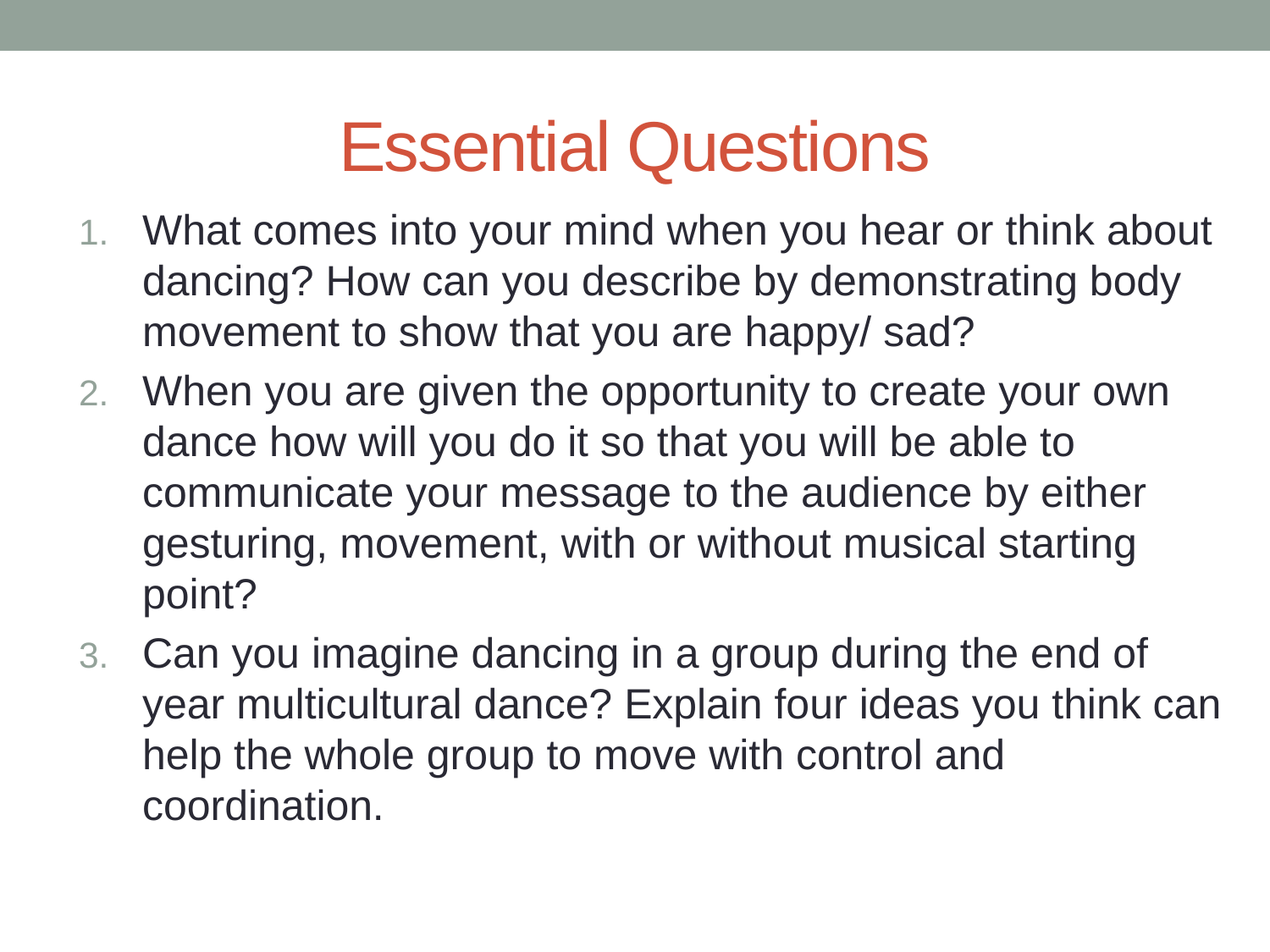

# Essential Questions
What comes into your mind when you hear or think about dancing? How can you describe by demonstrating body movement to show that you are happy/ sad?
When you are given the opportunity to create your own dance how will you do it so that you will be able to communicate your message to the audience by either gesturing, movement, with or without musical starting point?
Can you imagine dancing in a group during the end of year multicultural dance? Explain four ideas you think can help the whole group to move with control and coordination.